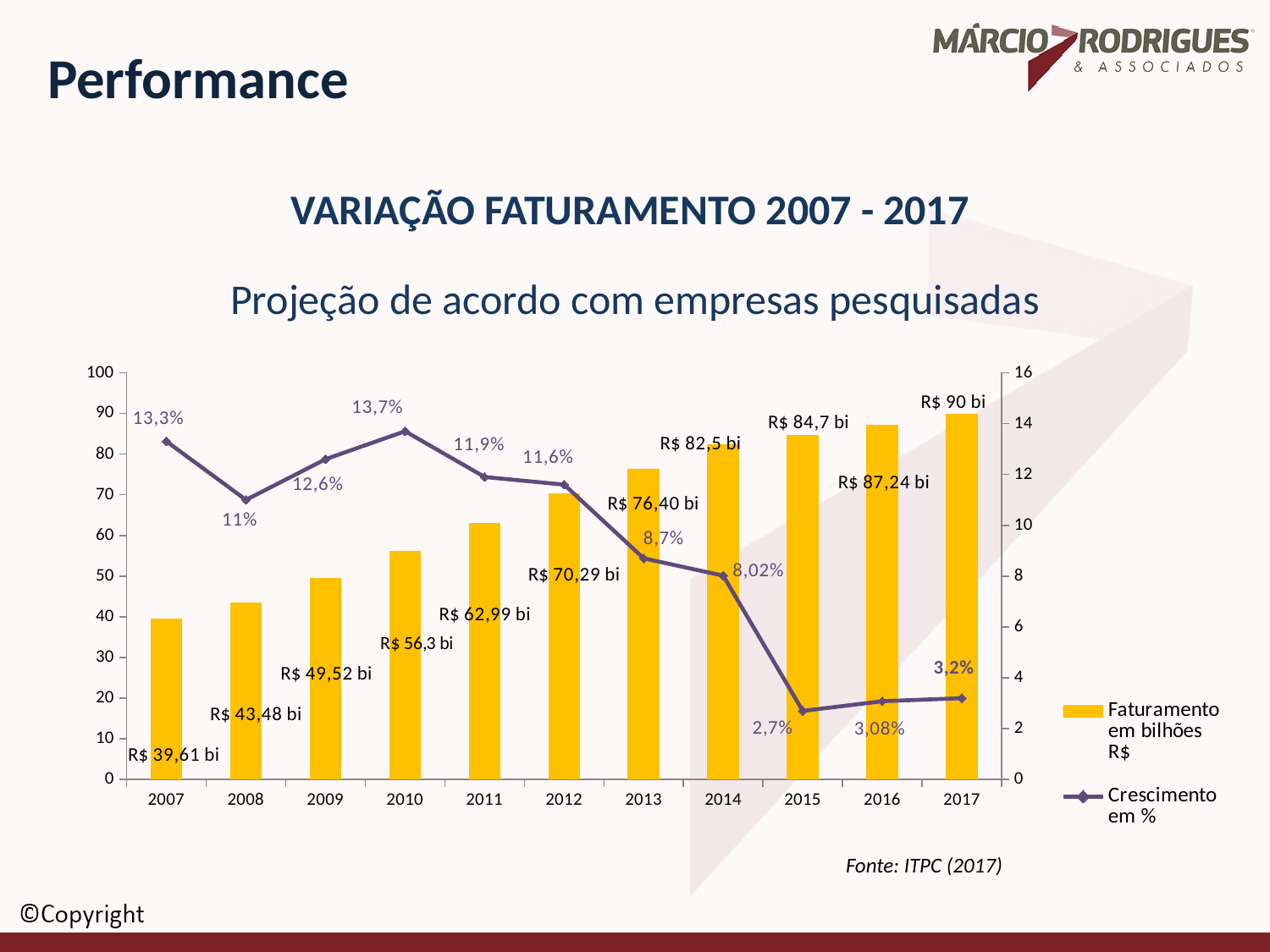

Performance
VARIAÇÃO FATURAMENTO 2007 - 2017
Projeção de acordo com empresas pesquisadas

### Chart

| Category | Faturamento em bilhões R$ | Crescimento em % |
|---|---|---|
| 2007 | 39.61 | 13.3 |
| 2008 | 43.48 | 11.0 |
| 2009 | 49.52 | 12.6 |
| 2010 | 56.3 | 13.7 |
| 2011 | 62.99 | 11.9 |
| 2012 | 70.29 | 11.6 |
| 2013 | 76.4 | 8.700000000000001 |
| 2014 | 82.5 | 8.02 |
| 2015 | 84.7 | 2.7 |
| 2016 | 87.24000000000002 | 3.08 |
| 2017 | 90.0 | 3.2 |
Fonte: ITPC (2017)